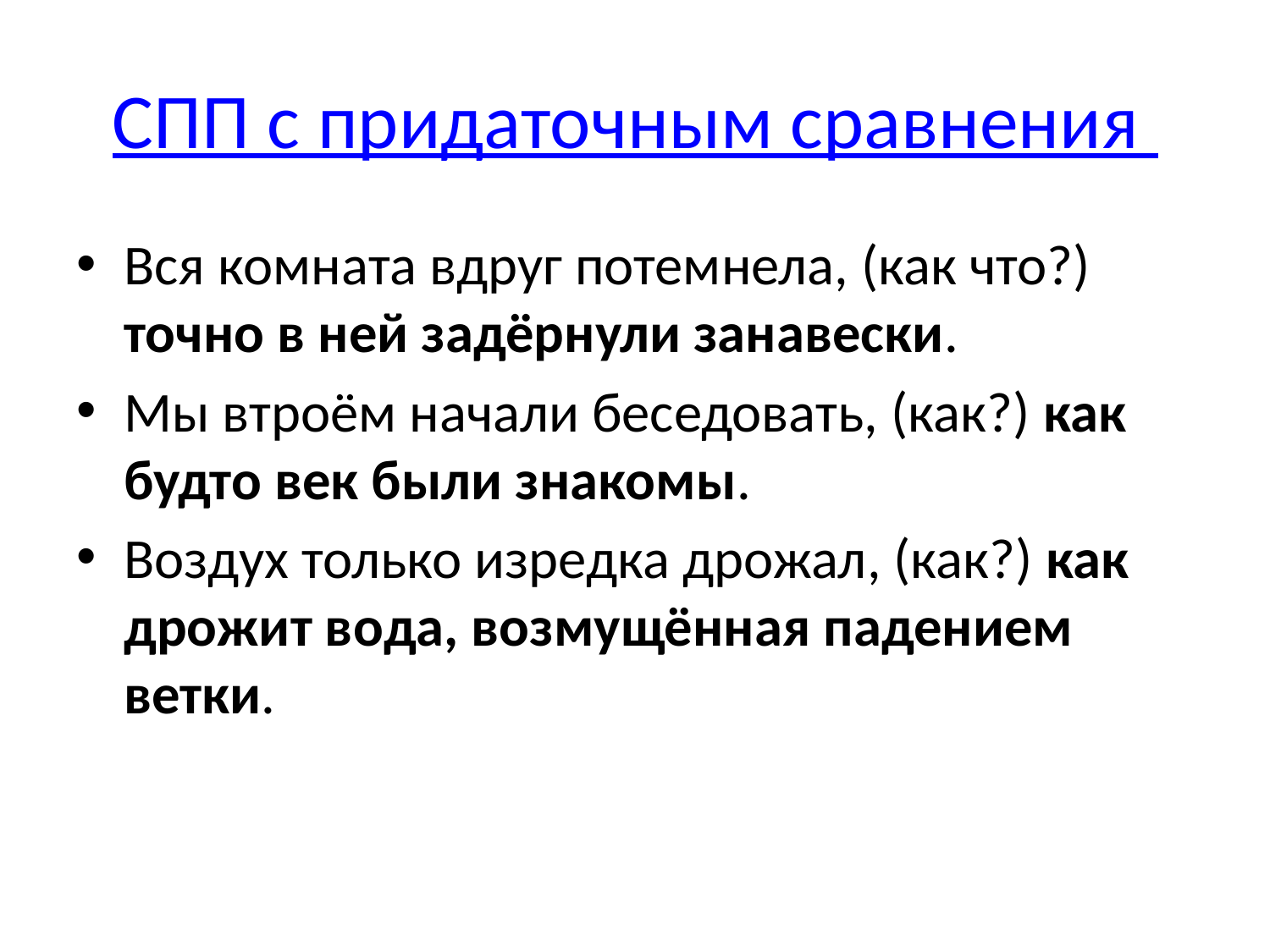

# СПП с придаточным сравнения
Вся комната вдруг потемнела, (как что?) точно в ней задёрнули занавески.
Мы втроём начали беседовать, (как?) как будто век были знакомы.
Воздух только изредка дрожал, (как?) как дрожит вода, возмущённая падением ветки.